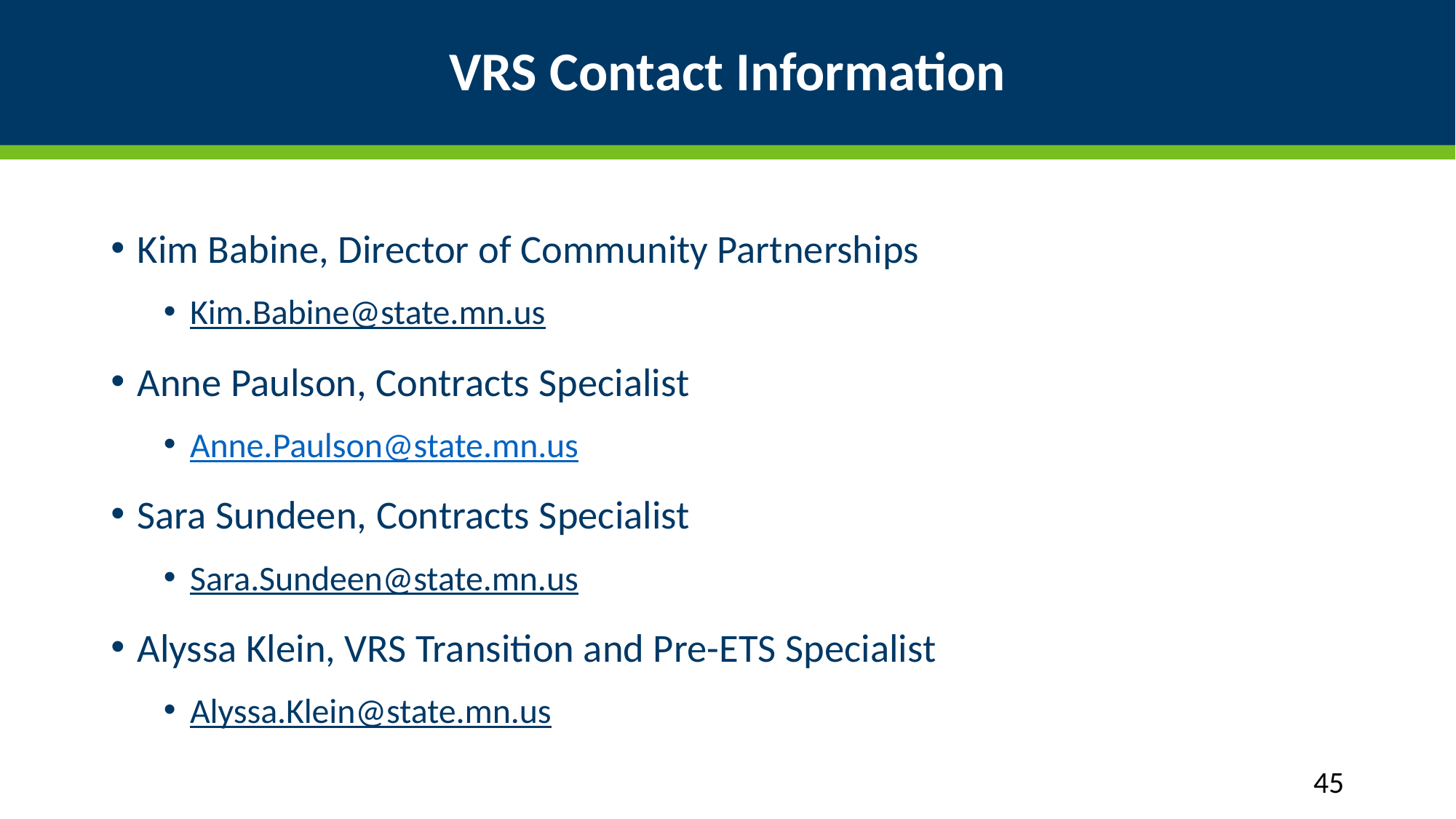

# VRS Contact Information
Kim Babine, Director of Community Partnerships
Kim.Babine@state.mn.us
Anne Paulson, Contracts Specialist
Anne.Paulson@state.mn.us
Sara Sundeen, Contracts Specialist
Sara.Sundeen@state.mn.us
Alyssa Klein, VRS Transition and Pre-ETS Specialist
Alyssa.Klein@state.mn.us
45